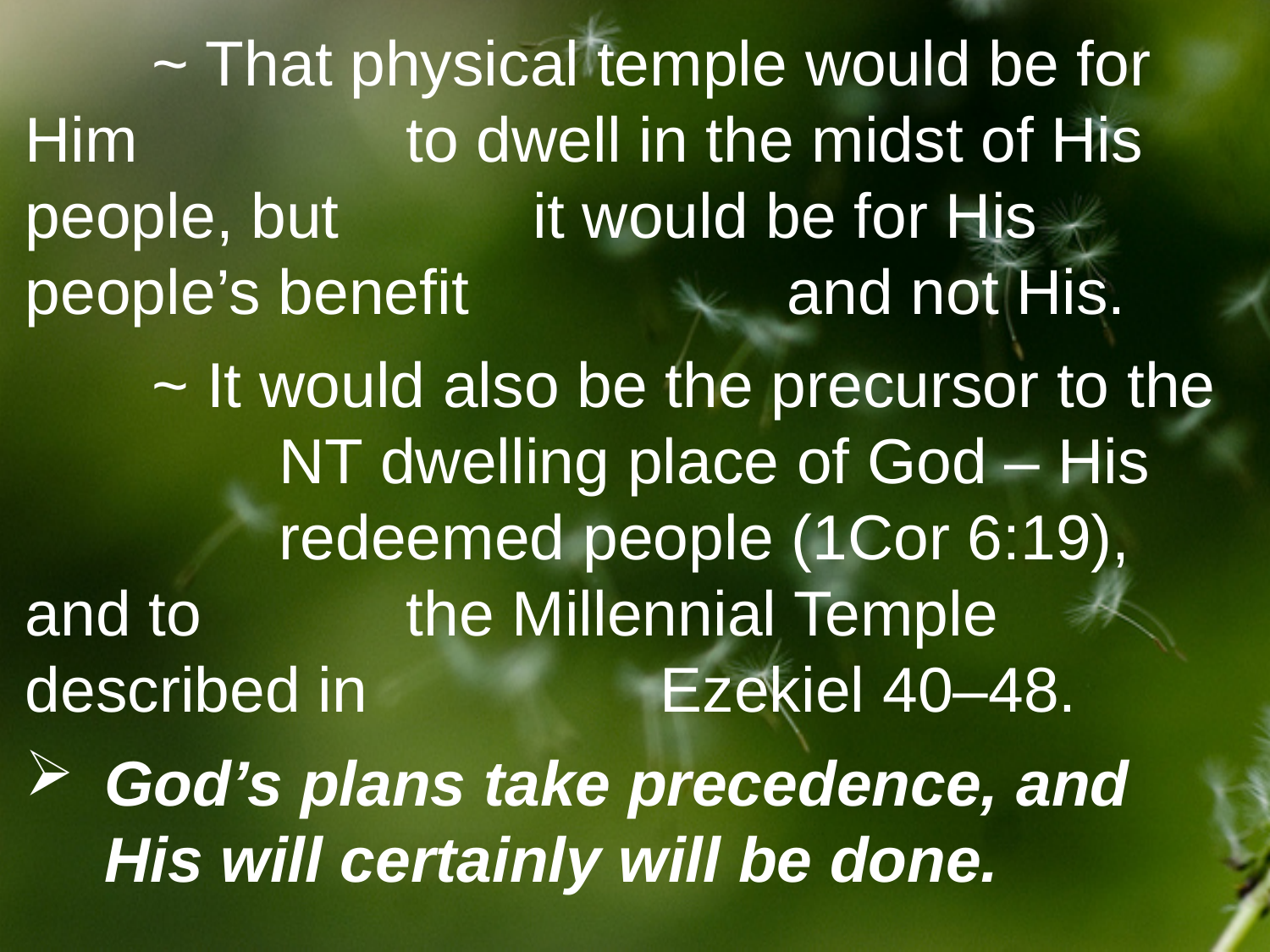

~ That physical temple would be for Him 		to dwell in the midst of His people, but 		it would be for His people’s benefit 			and not His.
	~ It would also be the precursor to the 		NT dwelling place of God – His 			redeemed people (1Cor 6:19), and to 		the Millennial Temple described in 			Ezekiel 40–48.
God’s plans take precedence, and His will certainly will be done.